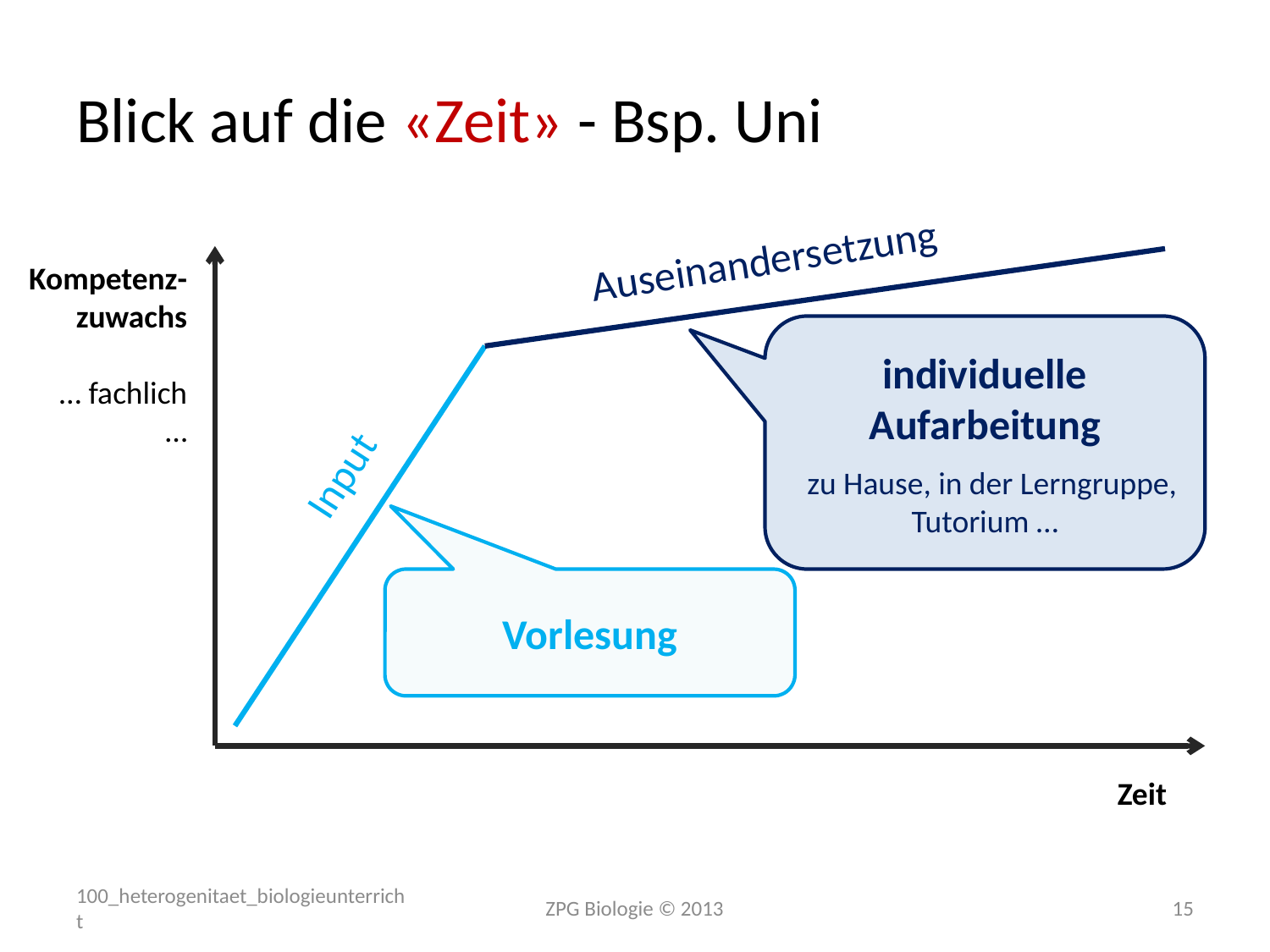

# Blick auf die «Zeit» - Bsp. Uni
Auseinandersetzung
Kompetenz-
zuwachs

… fachlich
…
individuelle Aufarbeitung

  zu Hause, in der Lerngruppe, Tutorium …
Input
Vorlesung
Zeit
100_heterogenitaet_biologieunterricht
ZPG Biologie © 2013
15